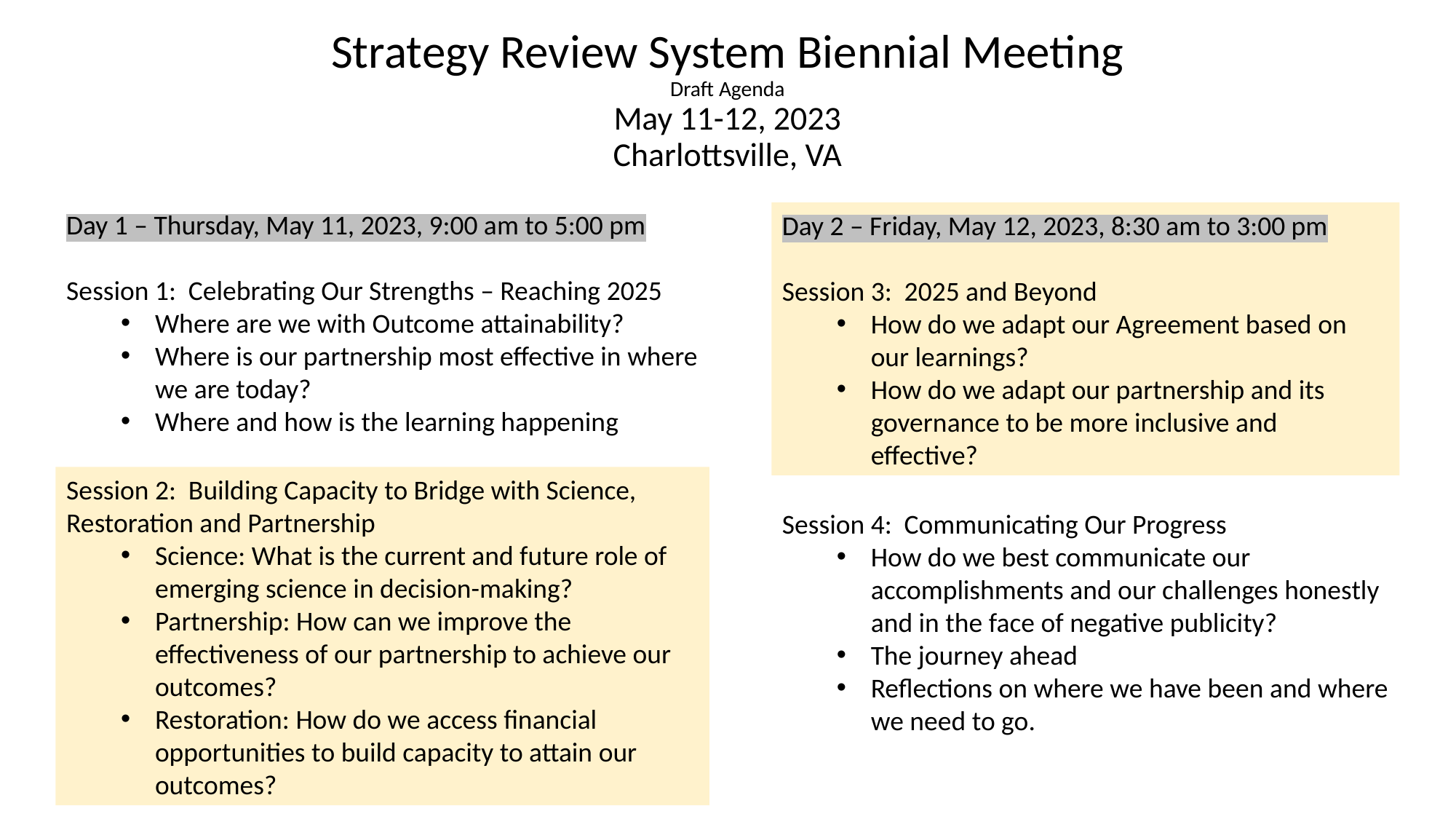

# Strategy Review System Biennial Meeting Draft Agenda May 11-12, 2023 Charlottsville, VA
Day 1 – Thursday, May 11, 2023, 9:00 am to 5:00 pm

Session 1:  Celebrating Our Strengths – Reaching 2025
Where are we with Outcome attainability?
Where is our partnership most effective in where we are today?
Where and how is the learning happening
Day 2 – Friday, May 12, 2023, 8:30 am to 3:00 pm

Session 3:  2025 and Beyond
How do we adapt our Agreement based on our learnings?
How do we adapt our partnership and its governance to be more inclusive and effective?
Session 2:  Building Capacity to Bridge with Science, Restoration and Partnership
Science: What is the current and future role of emerging science in decision-making?
Partnership: How can we improve the effectiveness of our partnership to achieve our outcomes?
Restoration: How do we access financial opportunities to build capacity to attain our outcomes?
Session 4:  Communicating Our Progress
How do we best communicate our accomplishments and our challenges honestly and in the face of negative publicity?
The journey ahead
Reflections on where we have been and where we need to go.